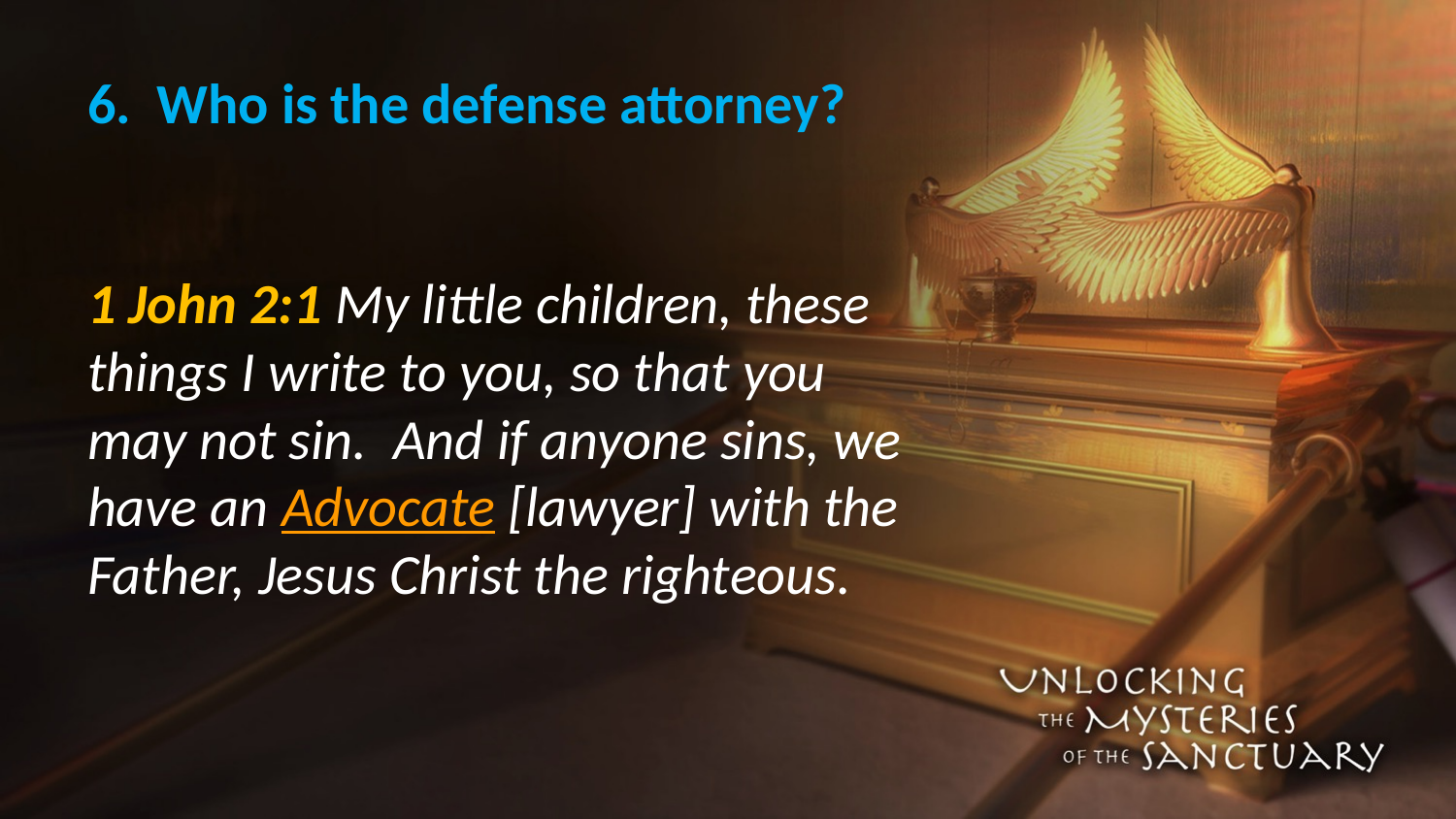

# 6.  Who is the defense attorney?

1 John 2:1 My little children, these things I write to you, so that you may not sin.  And if anyone sins, we have an Advocate [lawyer] with the Father, Jesus Christ the righteous.